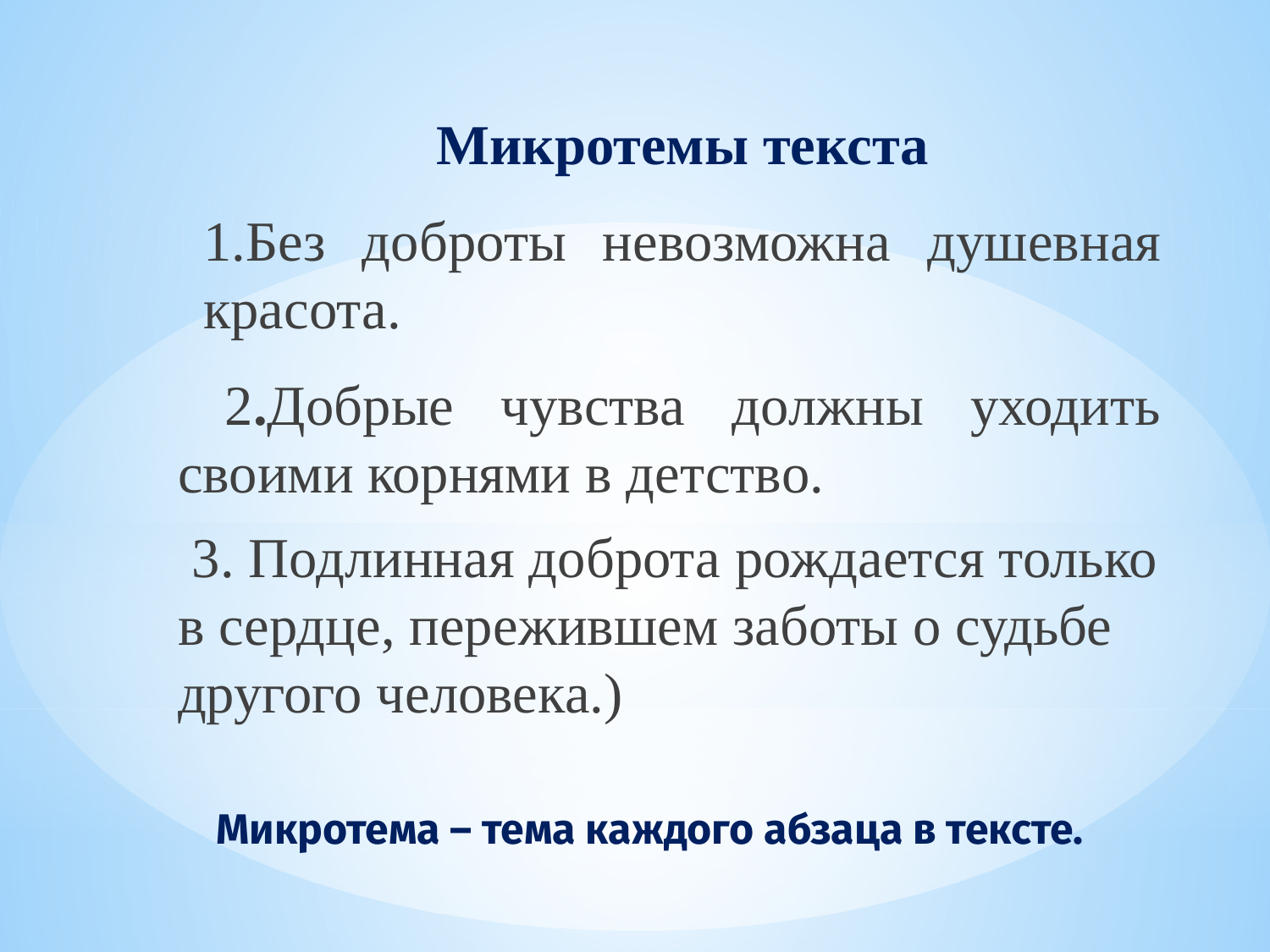

Микротемы текста
1.Без доброты невозможна душевная красота.
 2.Добрые чувства должны уходить своими корнями в детство.
 3. Подлинная доброта рождается только в сердце, пережившем заботы о судьбе другого человека.)
Микротема – тема каждого абзаца в тексте.